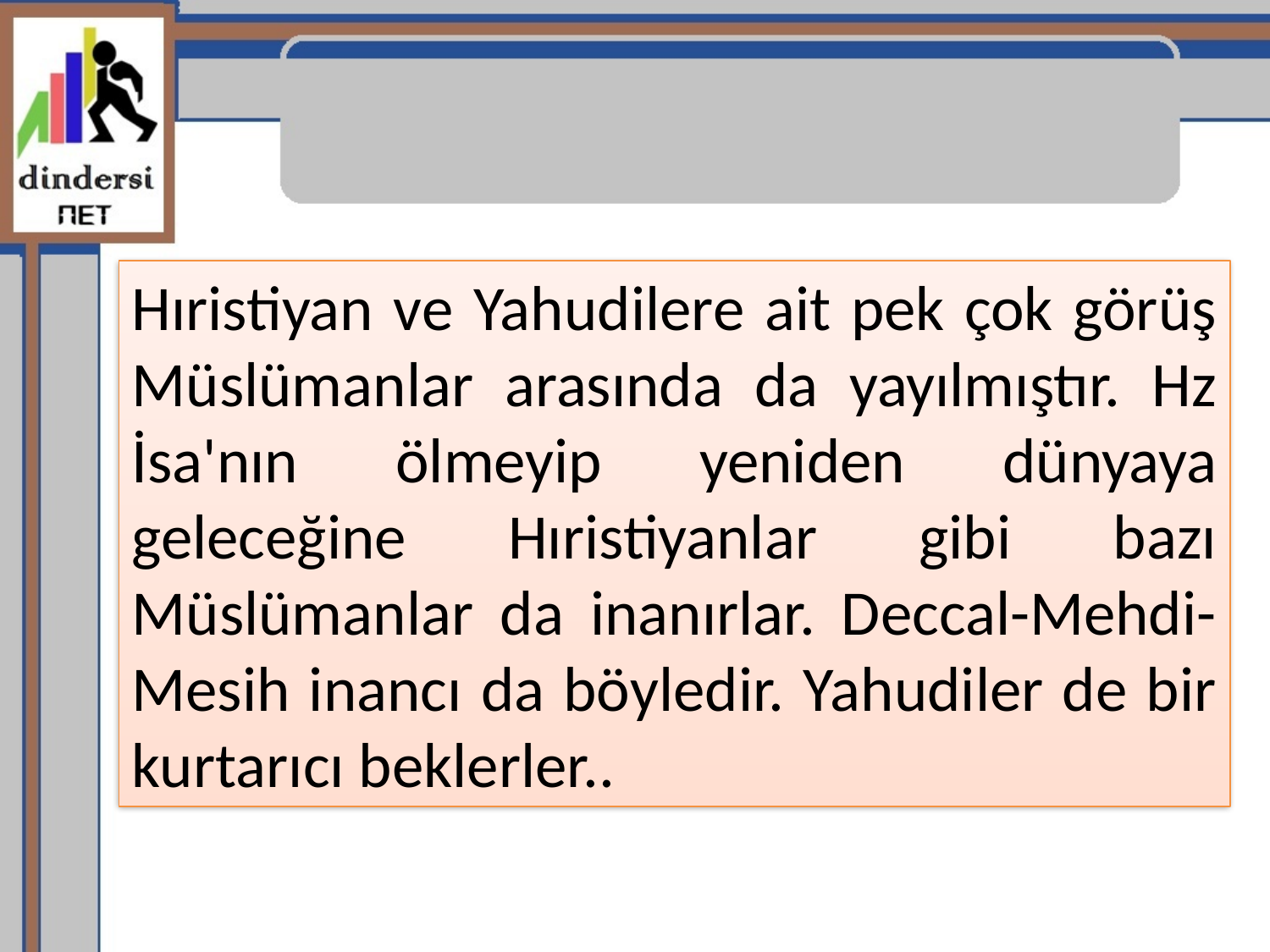

Hıristiyan ve Yahudilere ait pek çok görüş Müslümanlar arasında da yayılmıştır. Hz İsa'nın ölmeyip yeniden dünyaya geleceğine Hıristiyanlar gibi bazı Müslümanlar da inanırlar. Deccal-Mehdi-Mesih inancı da böyledir. Yahudiler de bir kurtarıcı beklerler..